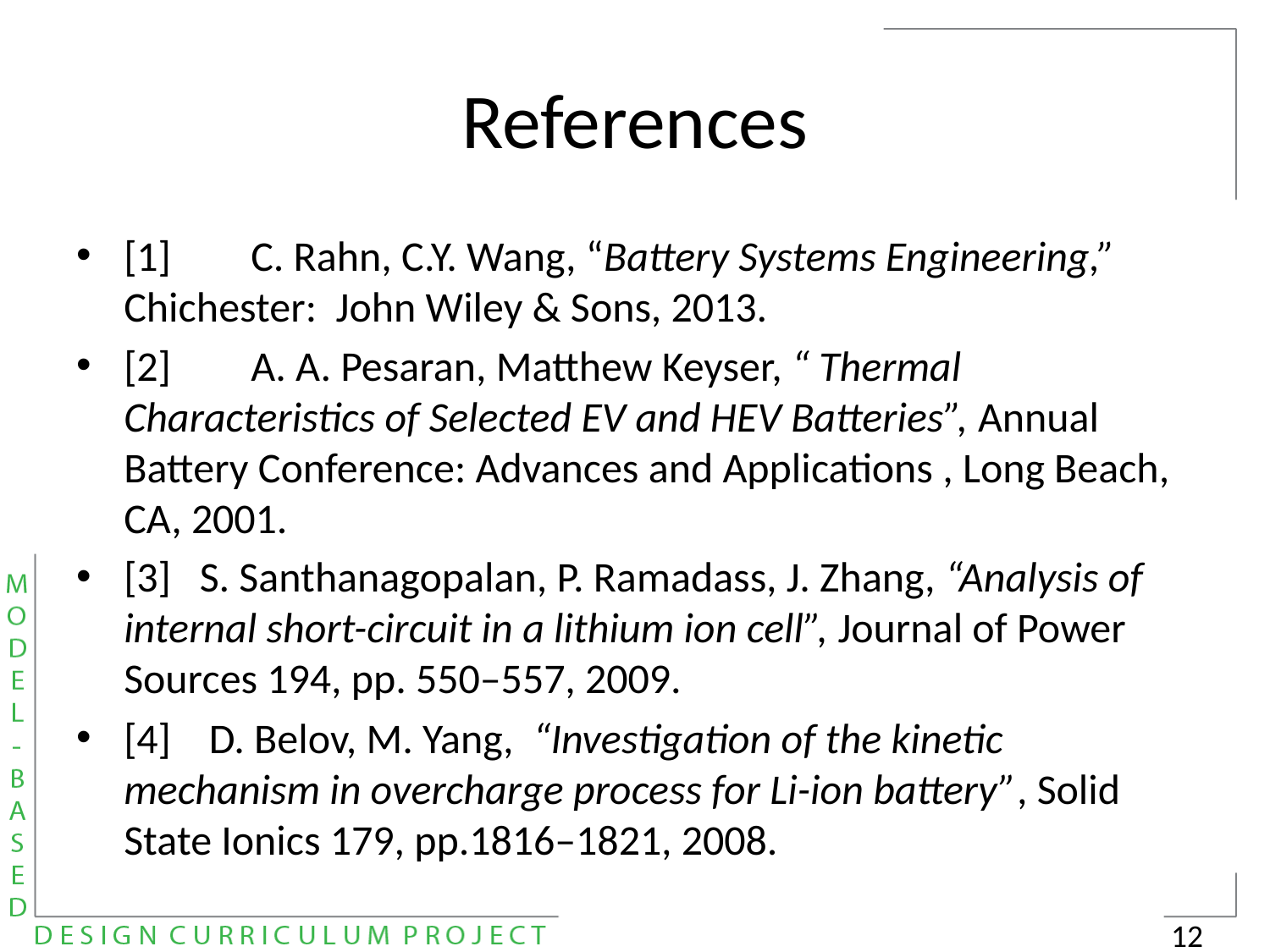

# References
[1]	C. Rahn, C.Y. Wang, “Battery Systems Engineering,” Chichester:  John Wiley & Sons, 2013.
[2]	A. A. Pesaran, Matthew Keyser, “ Thermal Characteristics of Selected EV and HEV Batteries”, Annual Battery Conference: Advances and Applications , Long Beach, CA, 2001.
[3]   S. Santhanagopalan, P. Ramadass, J. Zhang, “Analysis of internal short-circuit in a lithium ion cell”, Journal of Power Sources 194, pp. 550–557, 2009.
[4]    D. Belov, M. Yang,  “Investigation of the kinetic mechanism in overcharge process for Li-ion battery”, Solid State Ionics 179, pp.1816–1821, 2008.